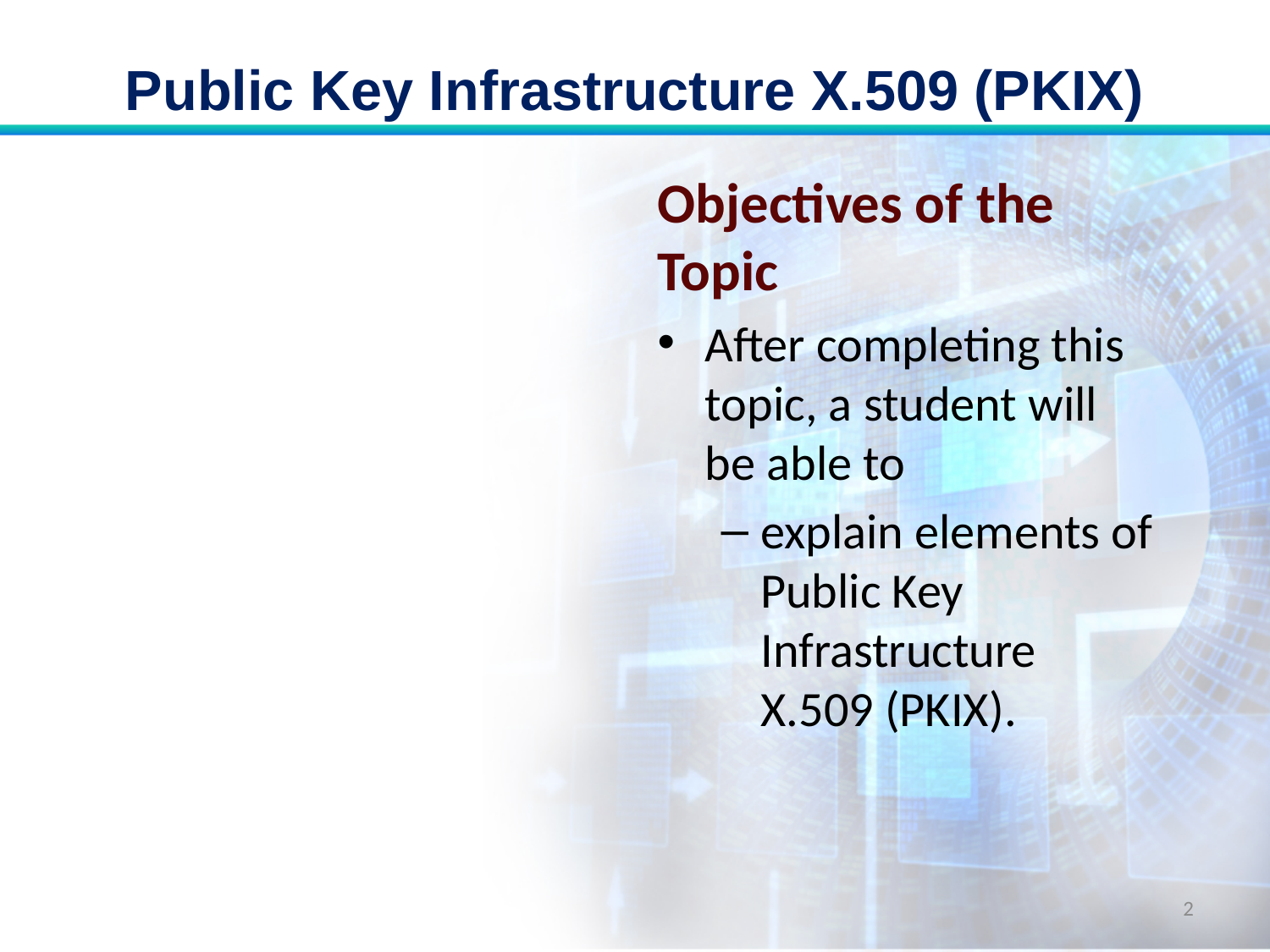

# Public Key Infrastructure X.509 (PKIX)
Objectives of the Topic
After completing this topic, a student will be able to
explain elements of Public Key Infrastructure X.509 (PKIX).
2